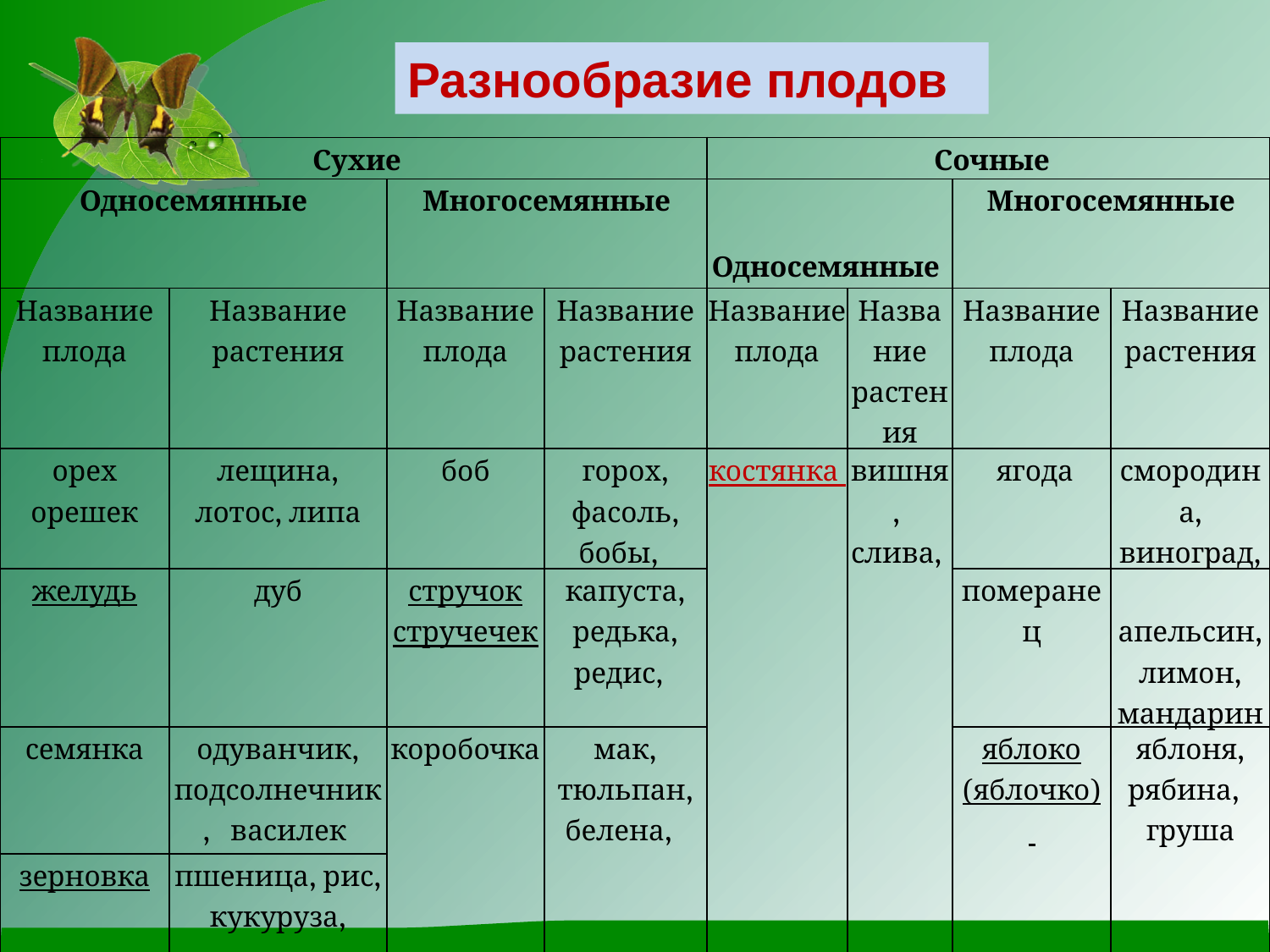

Разнообразие плодов
| Сухие |  |  |  | Сочные |  |  |  |
| --- | --- | --- | --- | --- | --- | --- | --- |
| Односемянные |  | Многосемянные |  | Односемянные |  | Многосемянные |  |
| Название плода | Название растения | Название плода | Название растения | Название плода | Название растения | Название плода | Название растения |
| орех орешек | лещина, лотос, липа | боб | горох, фасоль, бобы, | костянка | вишня, слива, | ягода | смородина, виноград, |
| желудь | дуб | стручок стручечек | капуста, редька, редис, |  |  | померанец | апельсин, лимон, мандарин |
| семянка | одуванчик, подсолнечник, василек | коробочка | мак, тюльпан, белена, |  |  | яблоко (яблочко) | яблоня, рябина, груша |
| зерновка | пшеница, рис, кукуруза, просо |  |  |  |  |  |  |